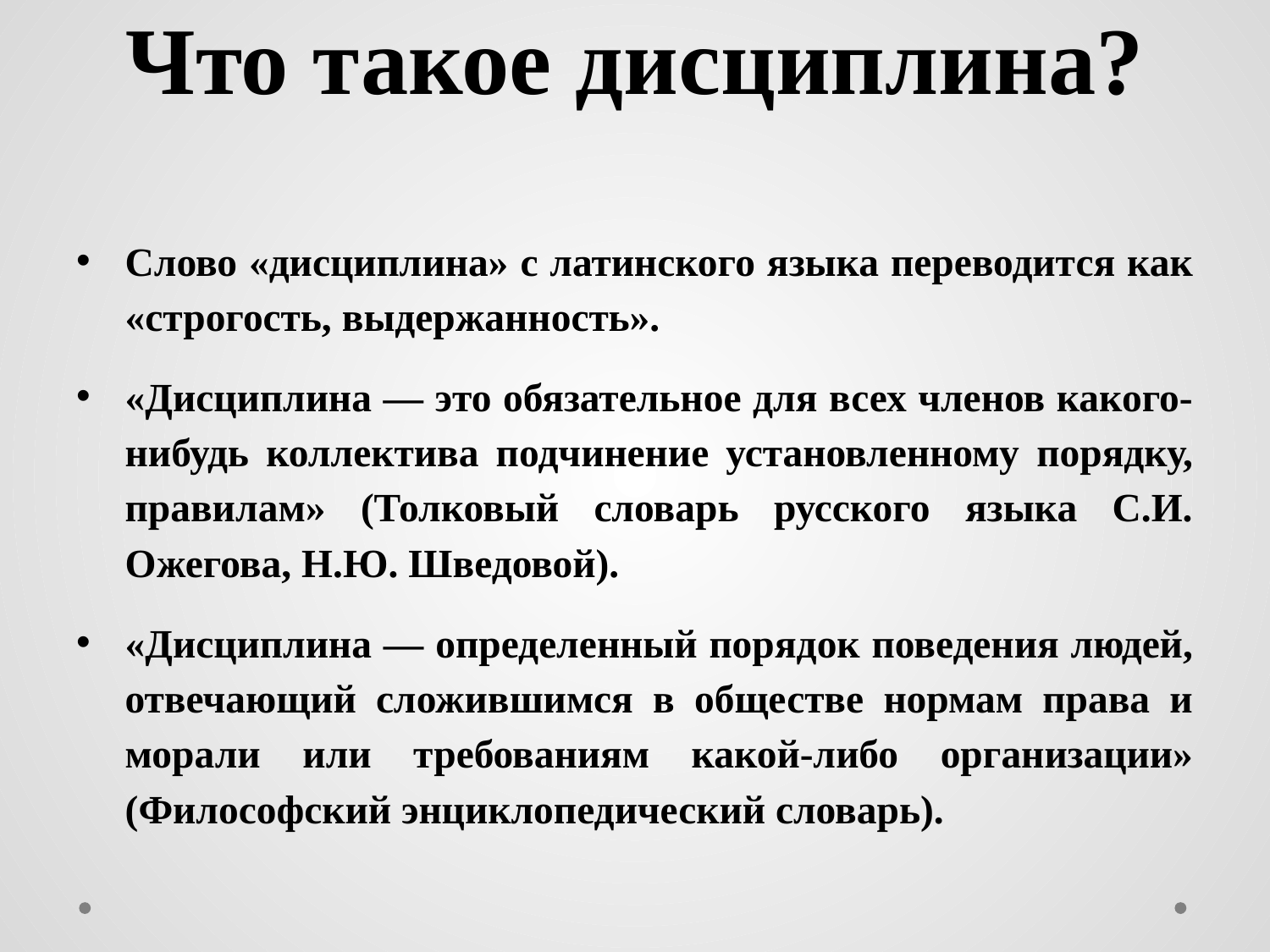

# Что такое дисциплина?
Слово «дисциплина» с латинского языка переводится как «строгость, выдержанность».
«Дисциплина — это обязательное для всех членов какого-нибудь коллектива подчинение установленному порядку, правилам» (Толковый словарь русского языка С.И. Ожегова, Н.Ю. Шведовой).
«Дисциплина — определенный порядок поведения людей, отвечающий сложившимся в обществе нормам права и морали или требованиям какой-либо организации» (Философский энциклопедический словарь).